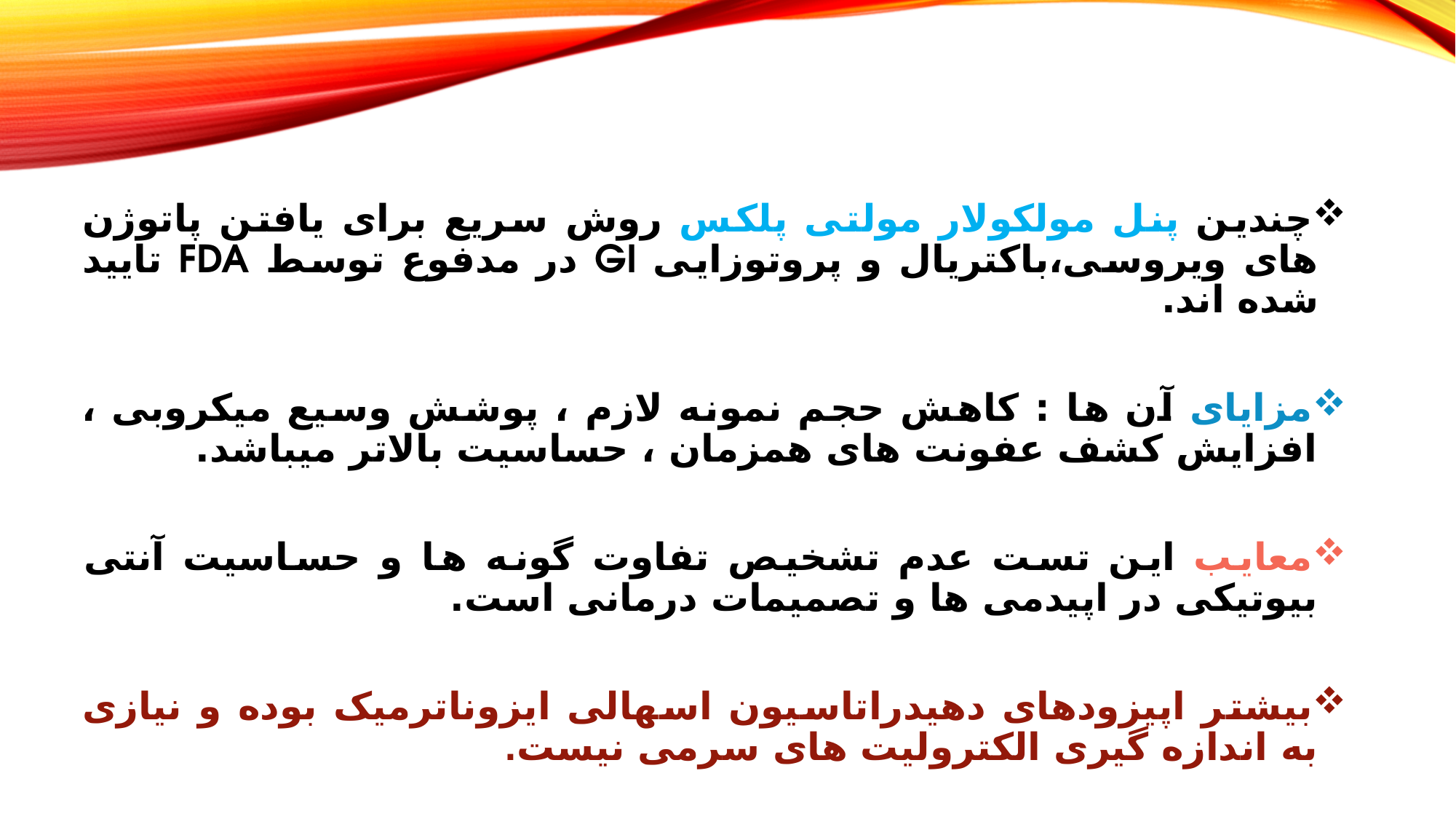

#

چندین پنل مولکولار مولتی پلکس روش سریع برای یافتن پاتوژن های ویروسی،باکتریال و پروتوزایی GI در مدفوع توسط FDA تایید شده اند.

مزایای آن ها : کاهش حجم نمونه لازم ، پوشش وسیع میکروبی ، افزایش کشف عفونت های همزمان ، حساسیت بالاتر میباشد.

معایب این تست عدم تشخیص تفاوت گونه ها و حساسیت آنتی بیوتیکی در اپیدمی ها و تصمیمات درمانی است.

بیشتر اپیزودهای دهیدراتاسیون اسهالی ایزوناترمیک بوده و نیازی به اندازه گیری الکترولیت های سرمی نیست.